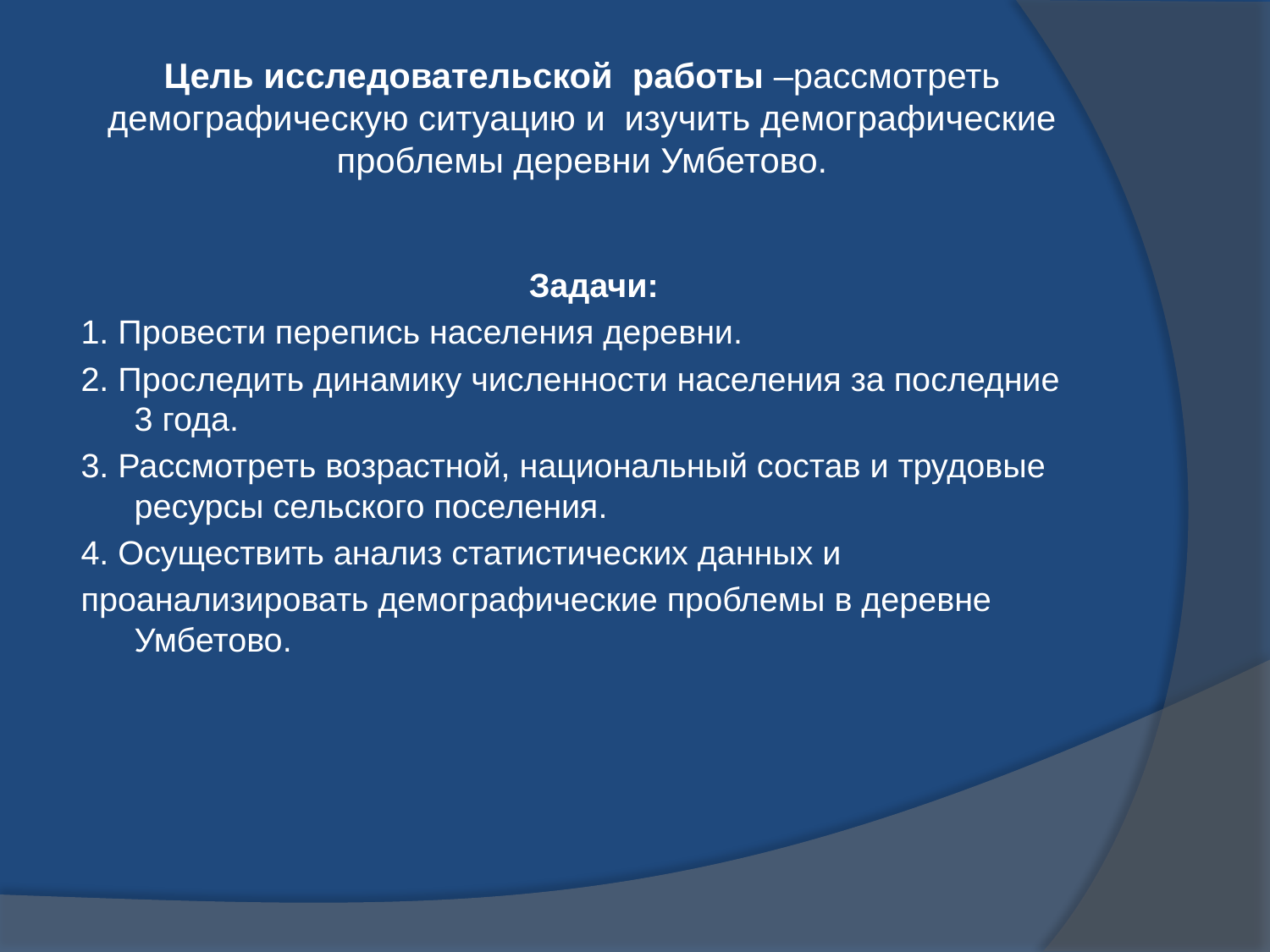

# Цель исследовательской  работы –рассмотреть демографическую ситуацию и  изучить демографические проблемы деревни Умбетово.
  Задачи:
1. Провести перепись населения деревни.
2. Проследить динамику численности населения за последние 3 года.
3. Рассмотреть возрастной, национальный состав и трудовые ресурсы сельского поселения.
4. Осуществить анализ статистических данных и
проанализировать демографические проблемы в деревне Умбетово.